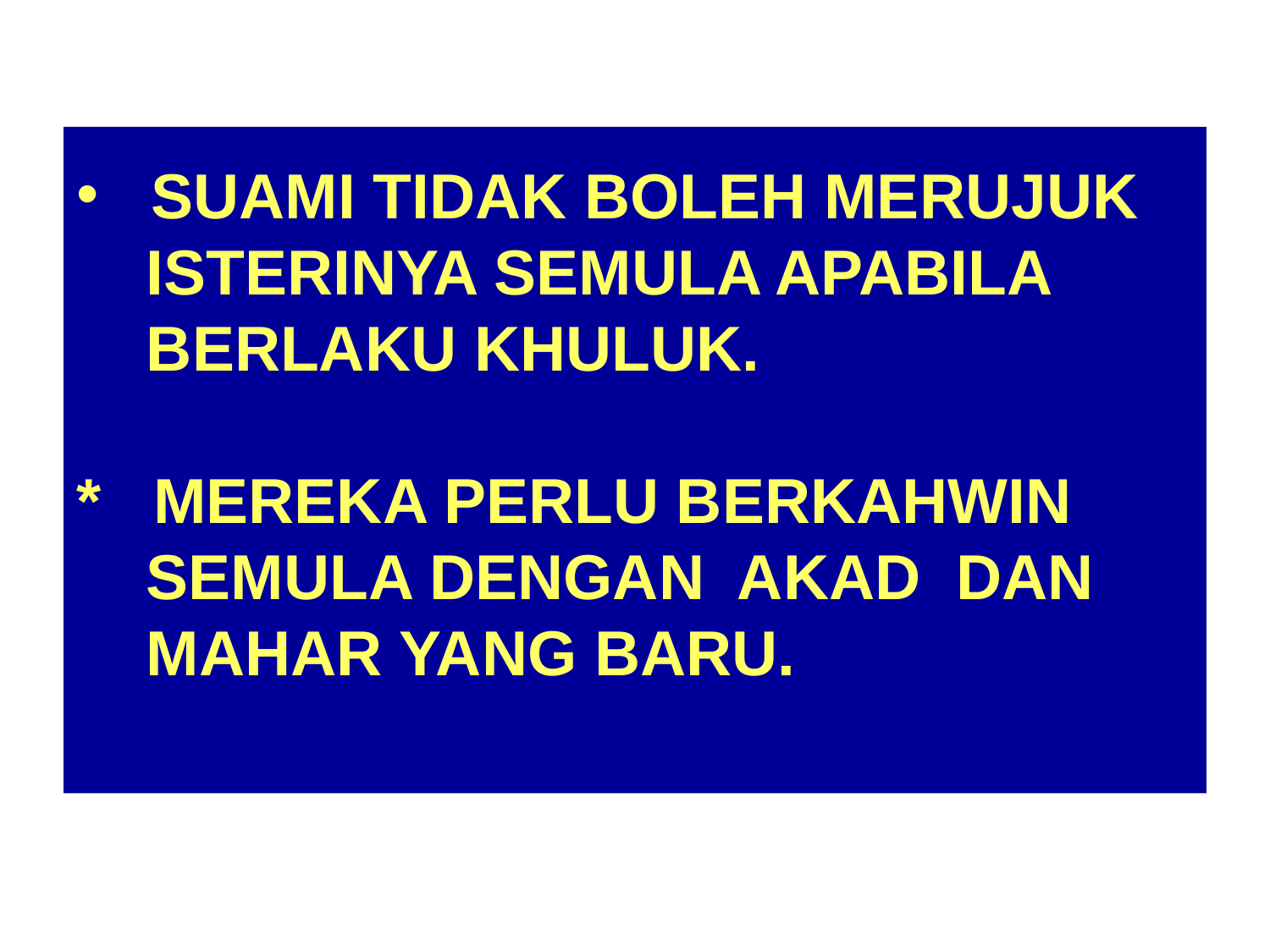

# SUAMI TIDAK BOLEH MERUJUK ISTERINYA SEMULA APABILA BERLAKU KHULUK. *   MEREKA PERLU BERKAHWIN SEMULA DENGAN  AKAD  DAN MAHAR YANG BARU.